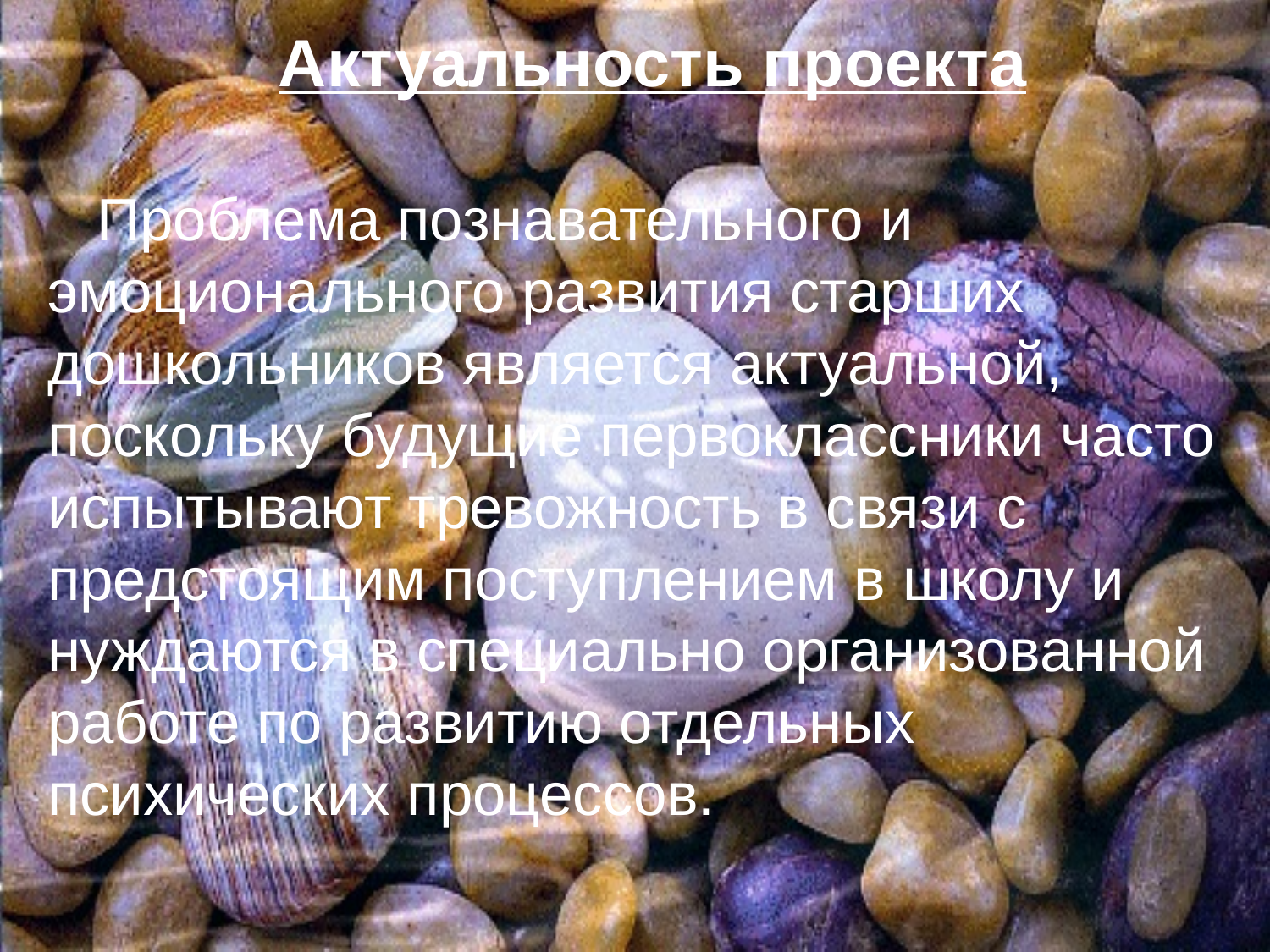

Актуальность проекта

Проблема познавательного и эмоционального развития старших дошкольников является актуальной, поскольку будущие первоклассники часто испытывают тревожность в связи с предстоящим поступлением в школу и нуждаются в специально организованной работе по развитию отдельных психических процессов.